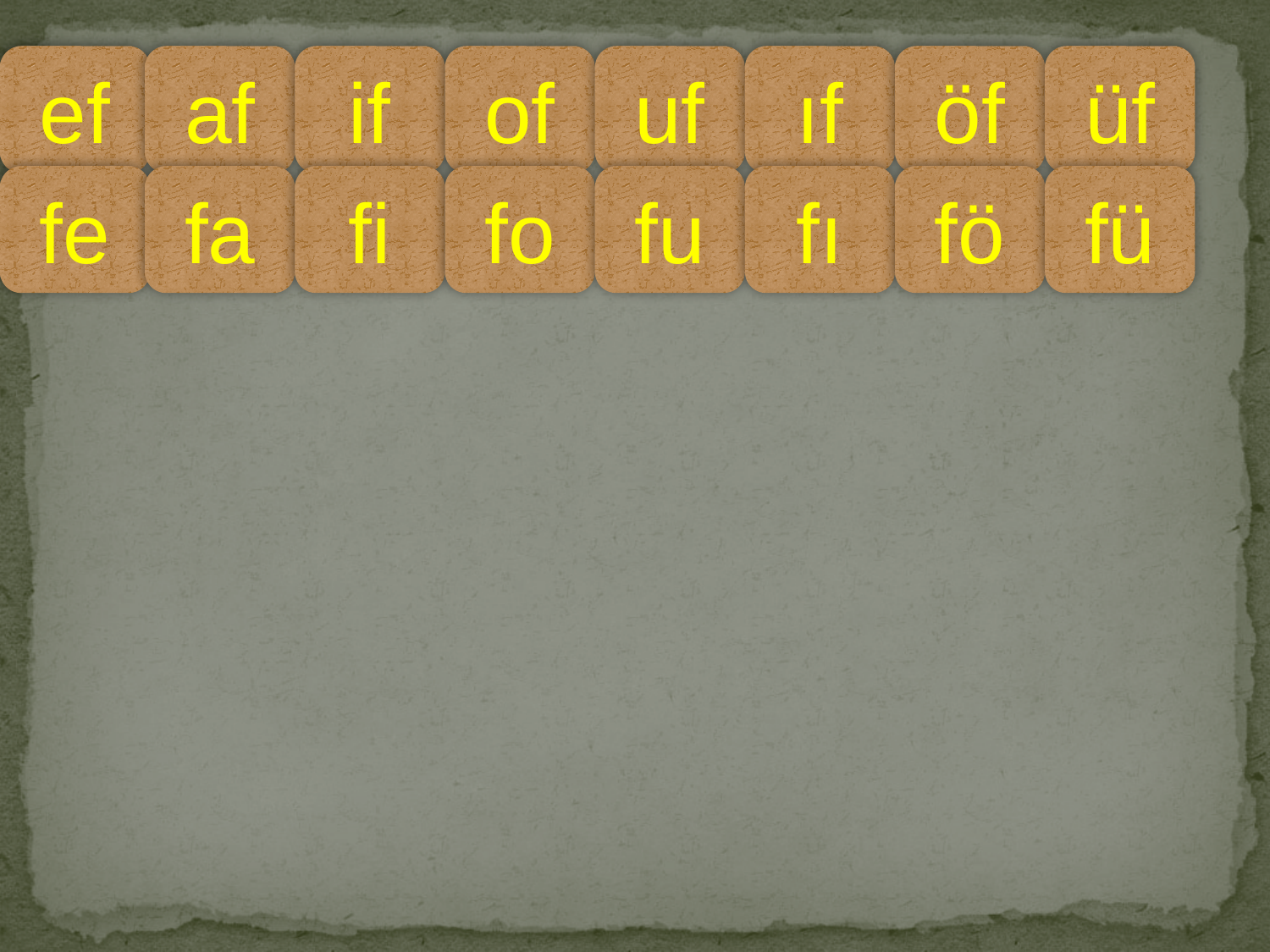

ef
af
if
of
uf
ıf
öf
üf
fe
fa
fi
fo
fu
fı
fö
fü